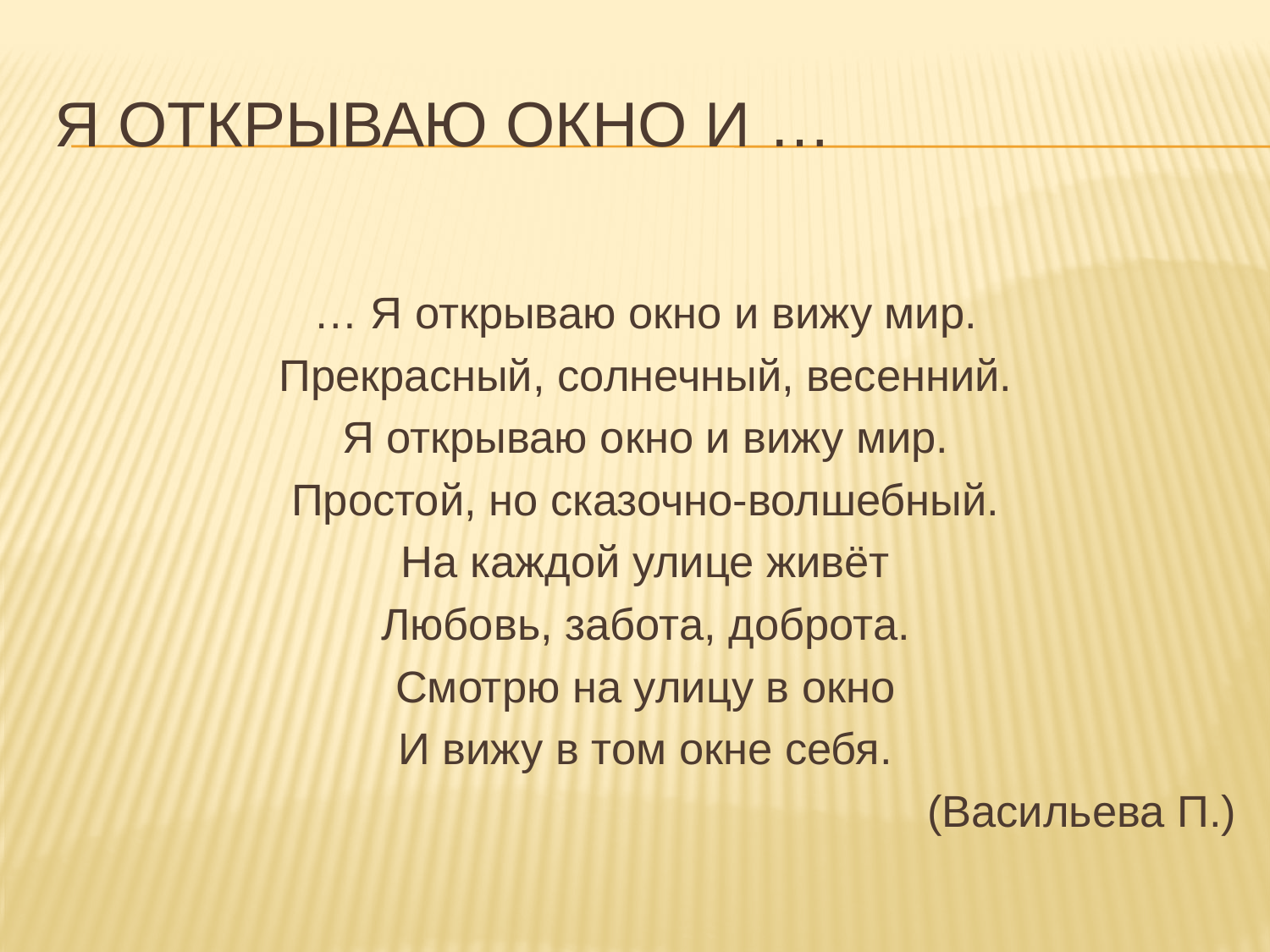

# Я открываю окно и …

… Я открываю окно и вижу мир.
Прекрасный, солнечный, весенний.
Я открываю окно и вижу мир.
Простой, но сказочно-волшебный.
На каждой улице живёт
Любовь, забота, доброта.
Смотрю на улицу в окно
И вижу в том окне себя.
(Васильева П.)